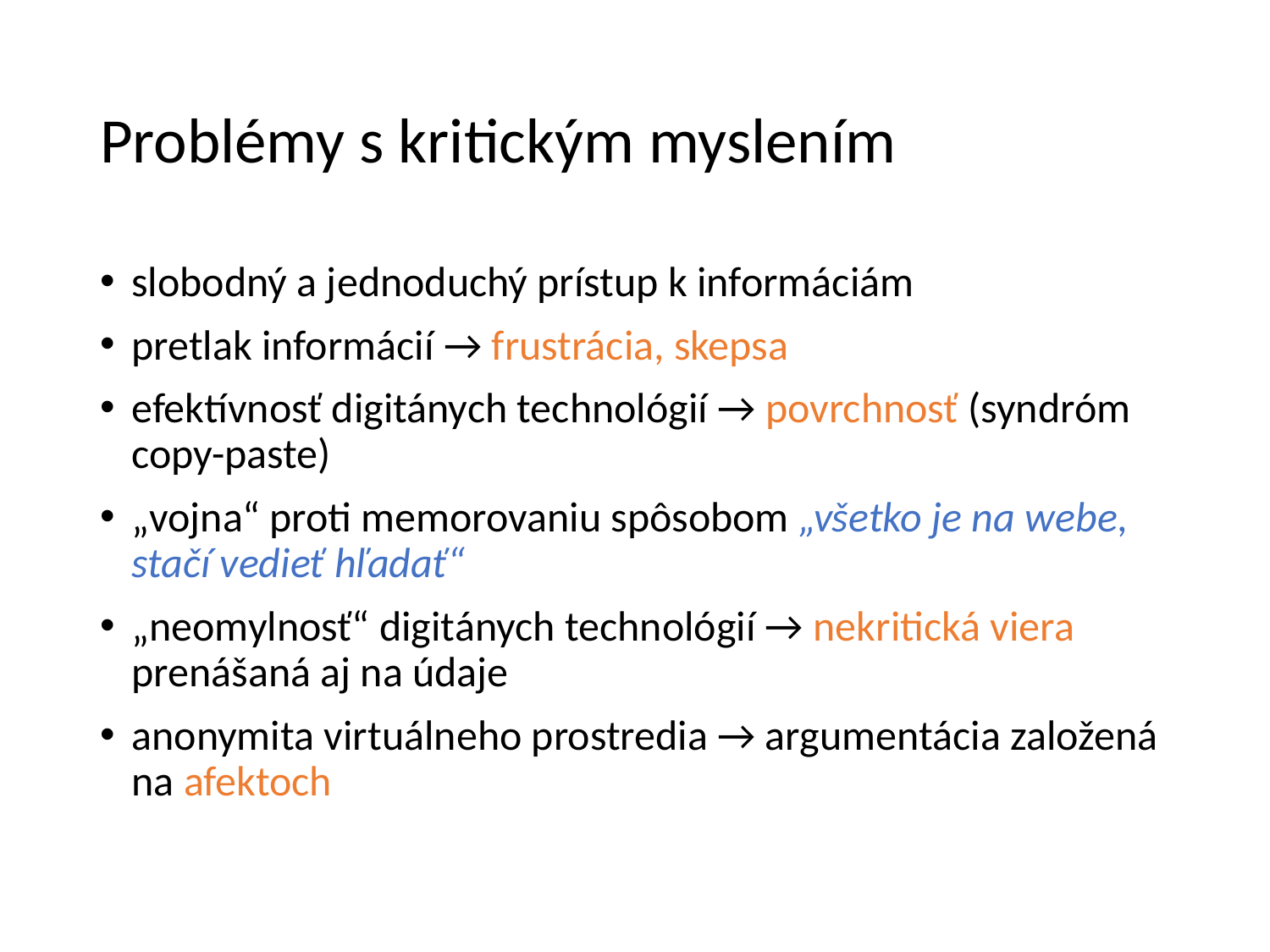

# Problémy s kritickým myslením
slobodný a jednoduchý prístup k informáciám
pretlak informácií → frustrácia, skepsa
efektívnosť digitánych technológií → povrchnosť (syndróm copy-paste)
„vojna“ proti memorovaniu spôsobom „všetko je na webe, stačí vedieť hľadať“
„neomylnosť“ digitánych technológií → nekritická viera prenášaná aj na údaje
anonymita virtuálneho prostredia → argumentácia založená na afektoch